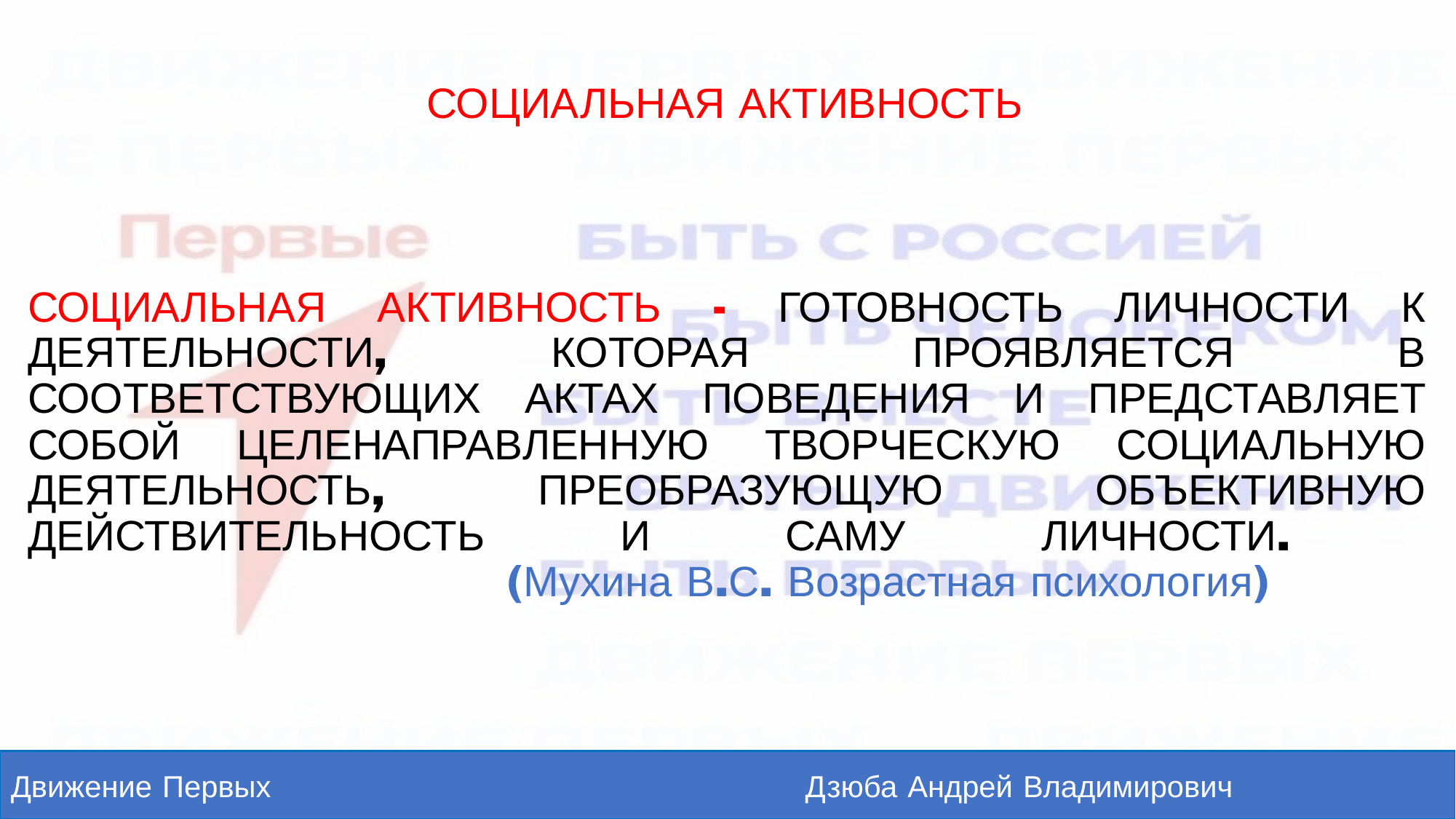

СОЦИАЛЬНАЯ АКТИВНОСТЬ
# СОЦИАЛЬНАЯ АКТИВНОСТЬ - ГОТОВНОСТЬ ЛИЧНОСТИ К ДЕЯТЕЛЬНОСТИ, КОТОРАЯ ПРОЯВЛЯЕТСЯ В СООТВЕТСТВУЮЩИХ АКТАХ ПОВЕДЕНИЯ И ПРЕДСТАВЛЯЕТ СОБОЙ ЦЕЛЕНАПРАВЛЕННУЮ ТВОРЧЕСКУЮ СОЦИАЛЬНУЮ ДЕЯТЕЛЬНОСТЬ, ПРЕОБРАЗУЮЩУЮ ОБЪЕКТИВНУЮ ДЕЙСТВИТЕЛЬНОСТЬ И САМУ ЛИЧНОСТИ. (Мухина В.С. Возрастная психология)
Движение Первых 					   Дзюба Андрей Владимирович